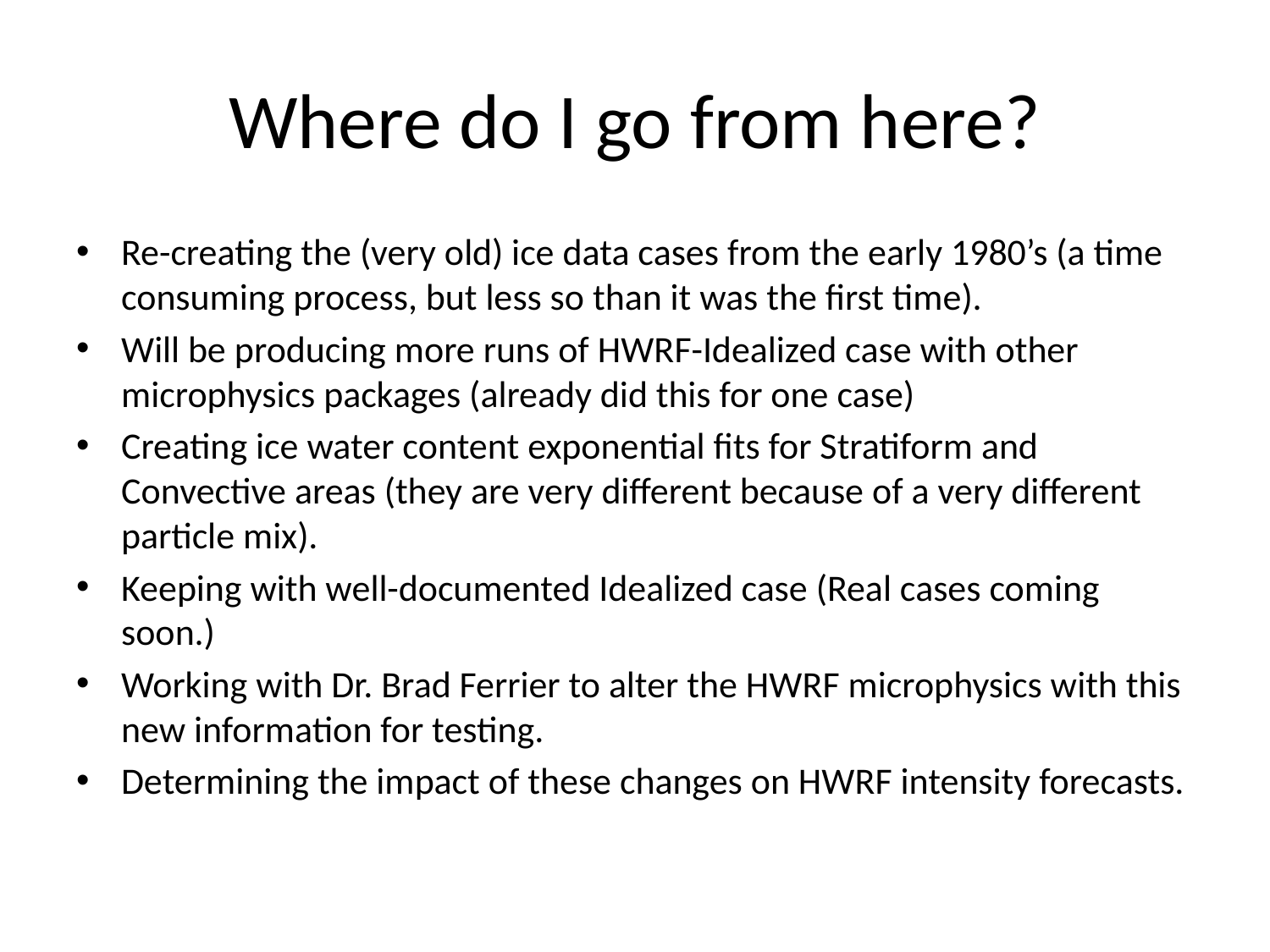

# Where do I go from here?
Re-creating the (very old) ice data cases from the early 1980’s (a time consuming process, but less so than it was the first time).
Will be producing more runs of HWRF-Idealized case with other microphysics packages (already did this for one case)
Creating ice water content exponential fits for Stratiform and Convective areas (they are very different because of a very different particle mix).
Keeping with well-documented Idealized case (Real cases coming soon.)
Working with Dr. Brad Ferrier to alter the HWRF microphysics with this new information for testing.
Determining the impact of these changes on HWRF intensity forecasts.